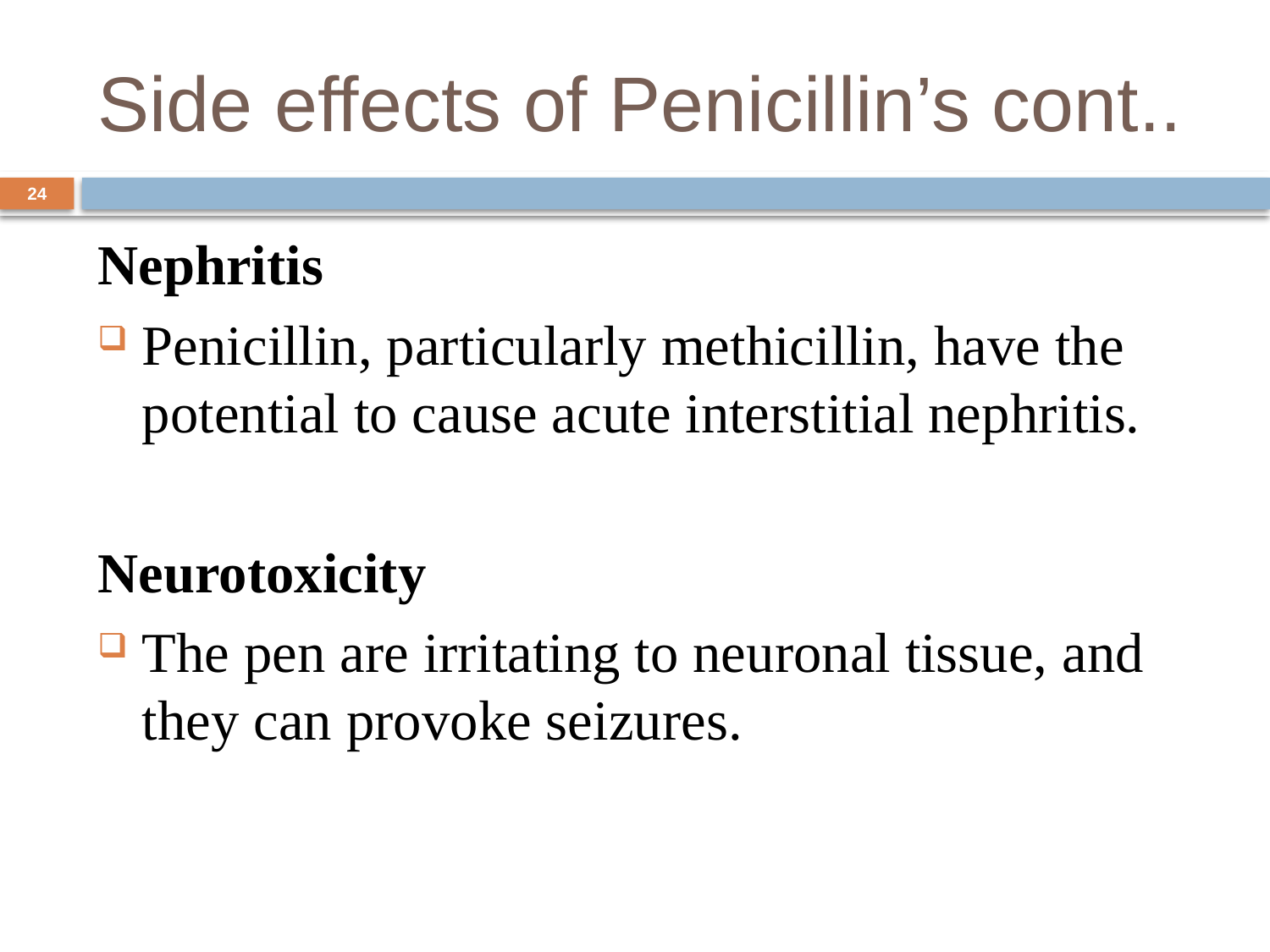

# Side effects of Penicillin’s cont..
24
Nephritis
Penicillin, particularly methicillin, have the potential to cause acute interstitial nephritis.

Neurotoxicity
The pen are irritating to neuronal tissue, and they can provoke seizures.